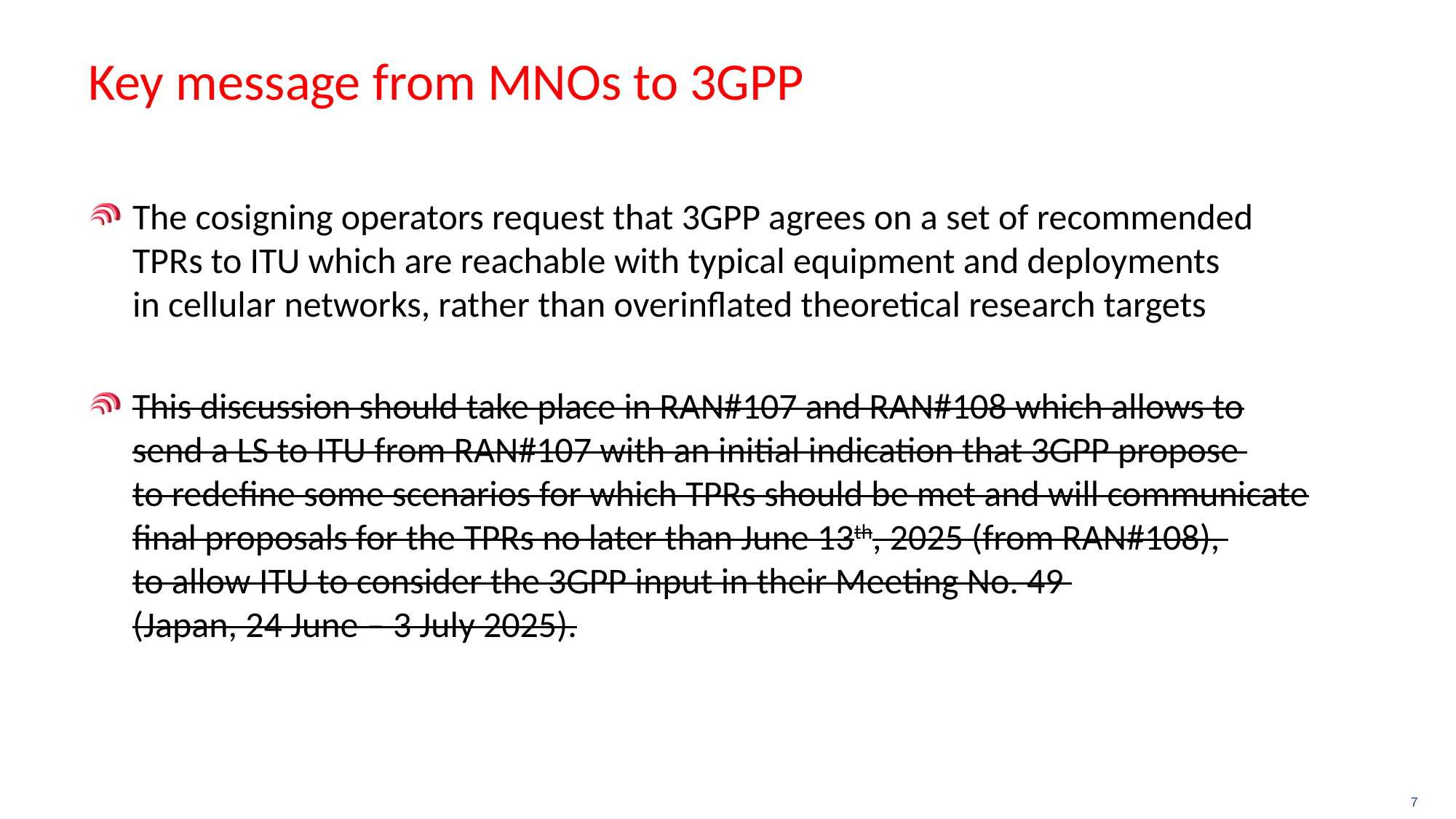

# Key message from MNOs to 3GPP
The cosigning operators request that 3GPP agrees on a set of recommended TPRs to ITU which are reachable with typical equipment and deployments
in cellular networks, rather than overinflated theoretical research targets

This discussion should take place in RAN#107 and RAN#108 which allows to send a LS to ITU from RAN#107 with an initial indication that 3GPP propose
to redefine some scenarios for which TPRs should be met and will communicate final proposals for the TPRs no later than June 13th, 2025 (from RAN#108),
to allow ITU to consider the 3GPP input in their Meeting No. 49
(Japan, 24 June – 3 July 2025).